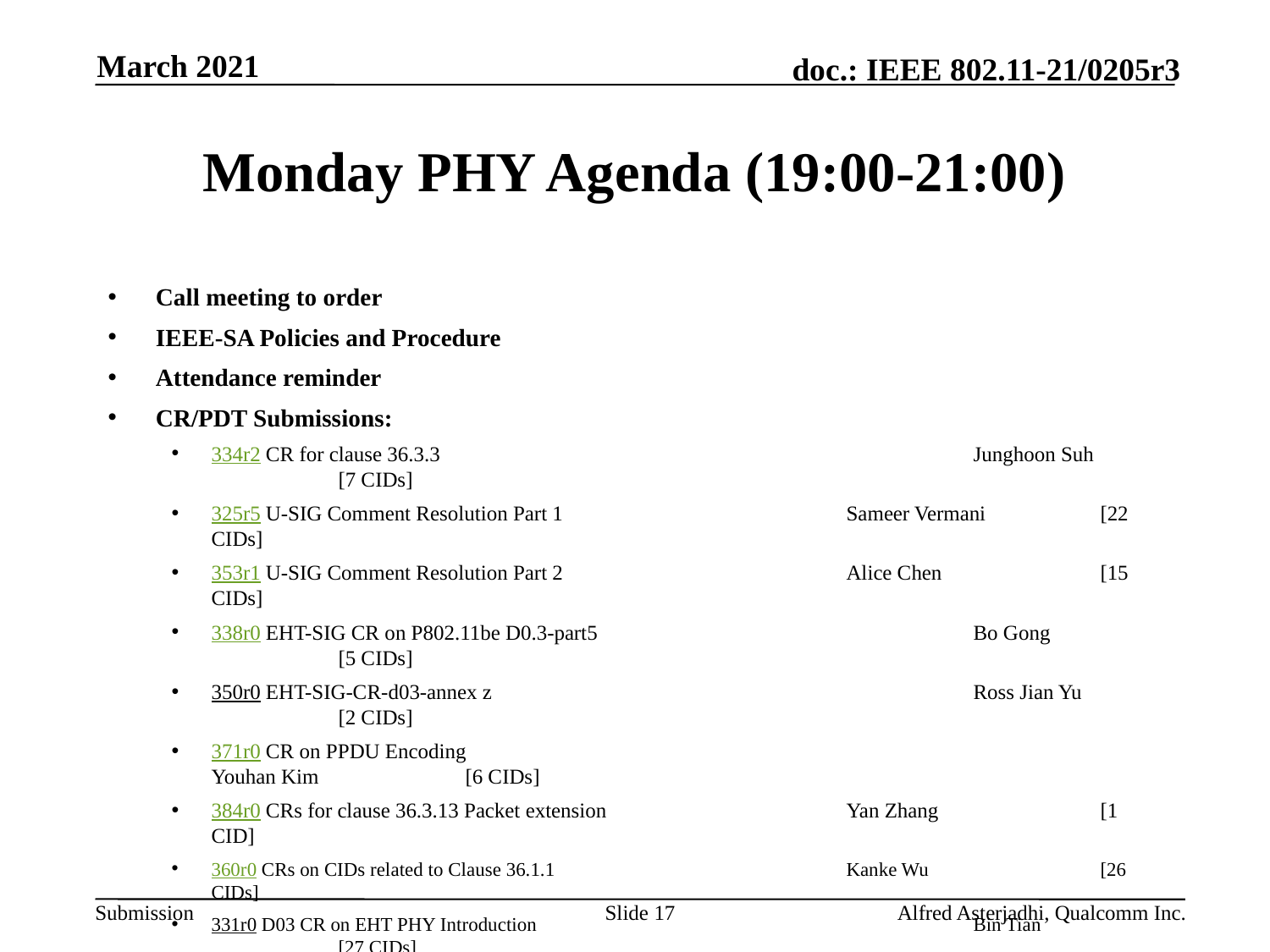

March 2021
# Monday PHY Agenda (19:00-21:00)
Call meeting to order
IEEE-SA Policies and Procedure
Attendance reminder
CR/PDT Submissions:
334r2 CR for clause 36.3.3					Junghoon Suh		[7 CIDs]
325r5 U-SIG Comment Resolution Part 1			Sameer Vermani 	[22 CIDs]
353r1 U-SIG Comment Resolution Part 2			Alice Chen 		[15 CIDs]
338r0 EHT-SIG CR on P802.11be D0.3-part5			Bo Gong		[5 CIDs]
350r0 EHT-SIG-CR-d03-annex z				Ross Jian Yu		[2 CIDs]
371r0 CR on PPDU Encoding					Youhan Kim		[6 CIDs]
384r0 CRs for clause 36.3.13 Packet extension		Yan Zhang 		[1 CID]
360r0 CRs on CIDs related to Clause 36.1.1			Kanke Wu		[26 CIDs]
331r0 D03 CR on EHT PHY Introduction				Bin Tian		[27 CIDs]
Technical Submissions:
Pending Requests
AoB:
Recess

Slide 17
Alfred Asterjadhi, Qualcomm Inc.